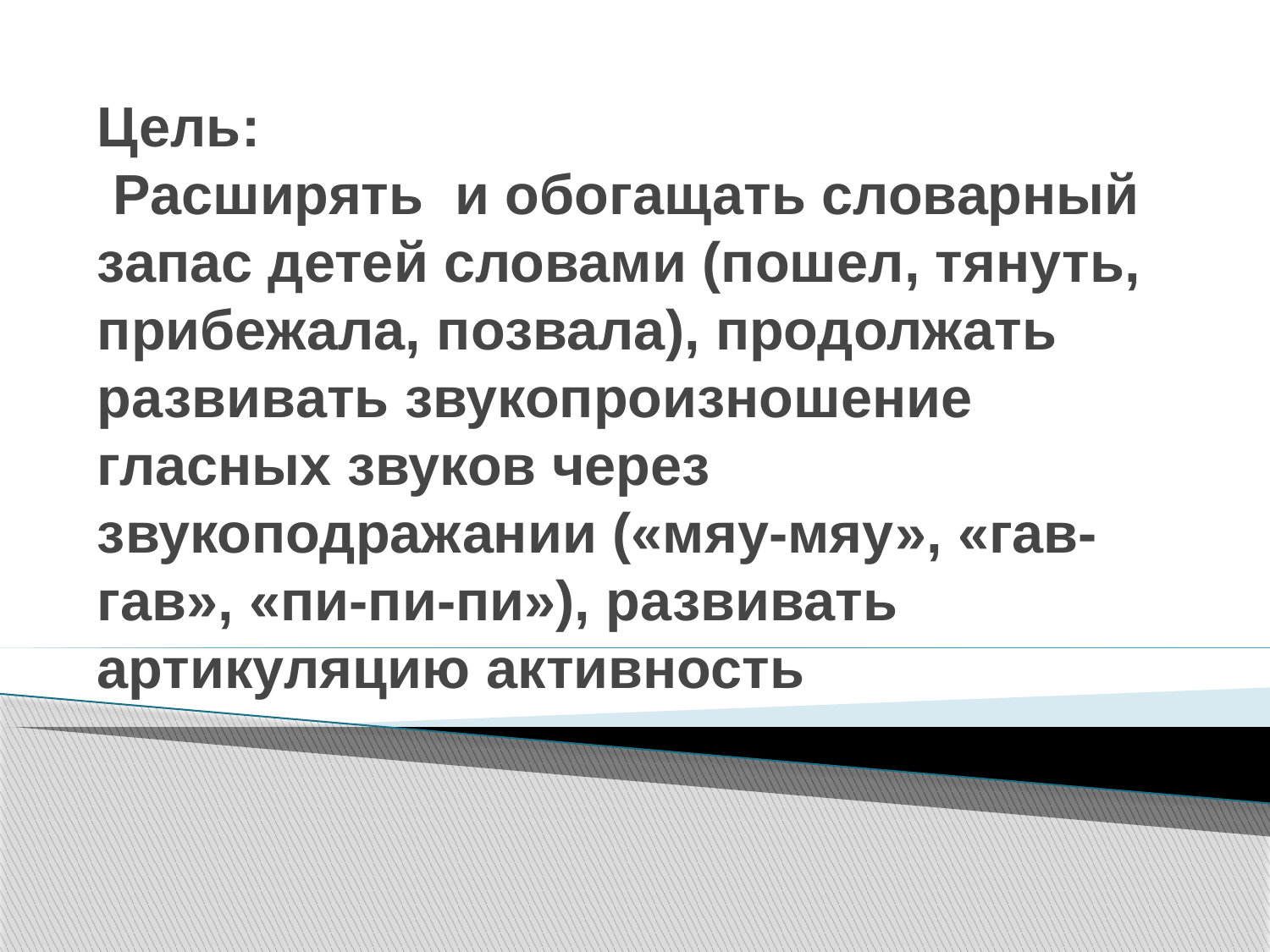

# Цель: Расширять  и обогащать словарный запас детей словами (пошел, тянуть, прибежала, позвала), продолжать развивать звукопроизношение гласных звуков через звукоподражании («мяу-мяу», «гав-гав», «пи-пи-пи»), развивать артикуляцию активность